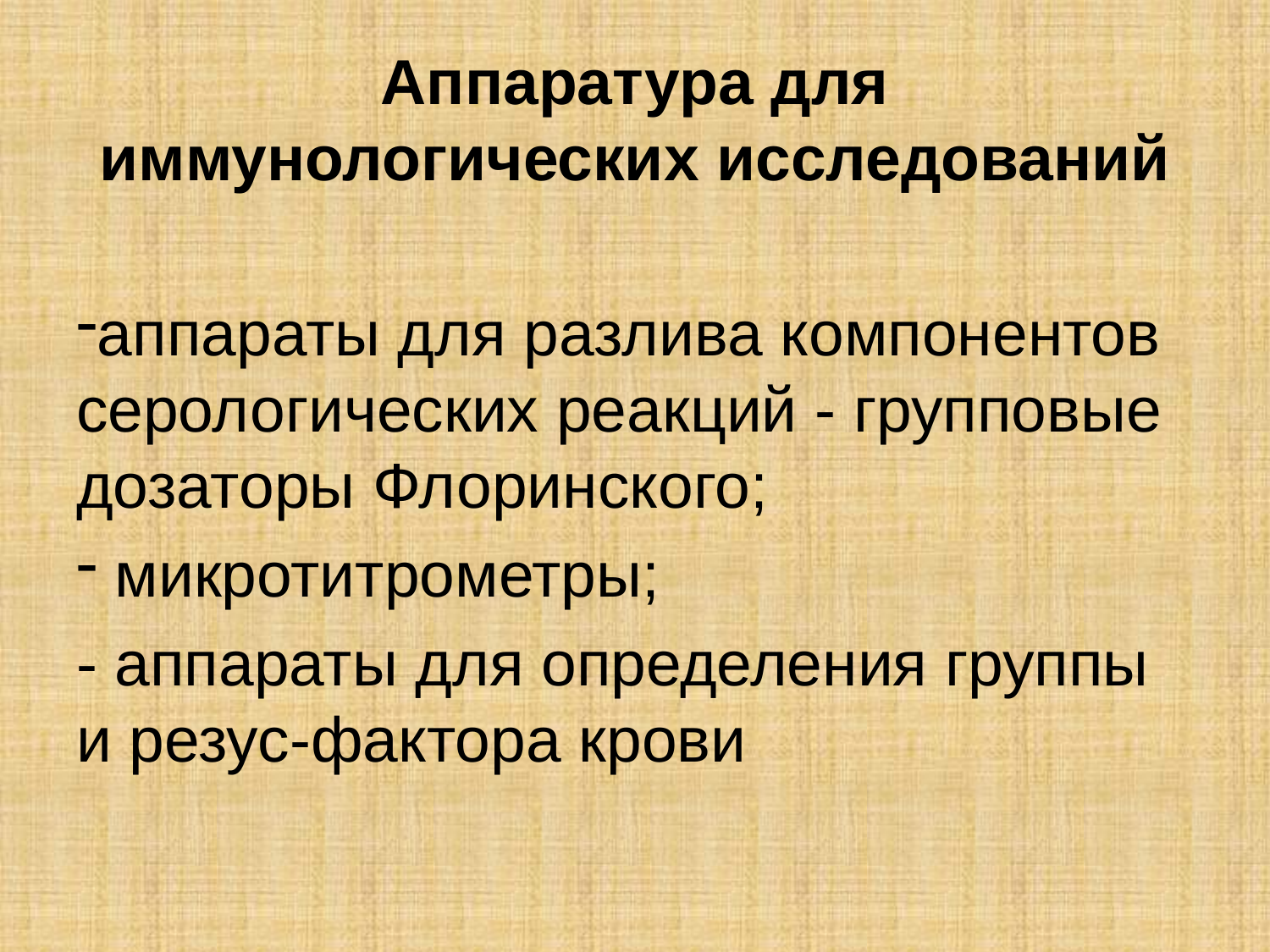

# Аппаратура для иммунологических исследований
аппараты для разлива компонентов серологических реакций - групповые дозаторы Флоринского;
 микротитрометры;
- аппараты для определения группы и резус-фактора крови